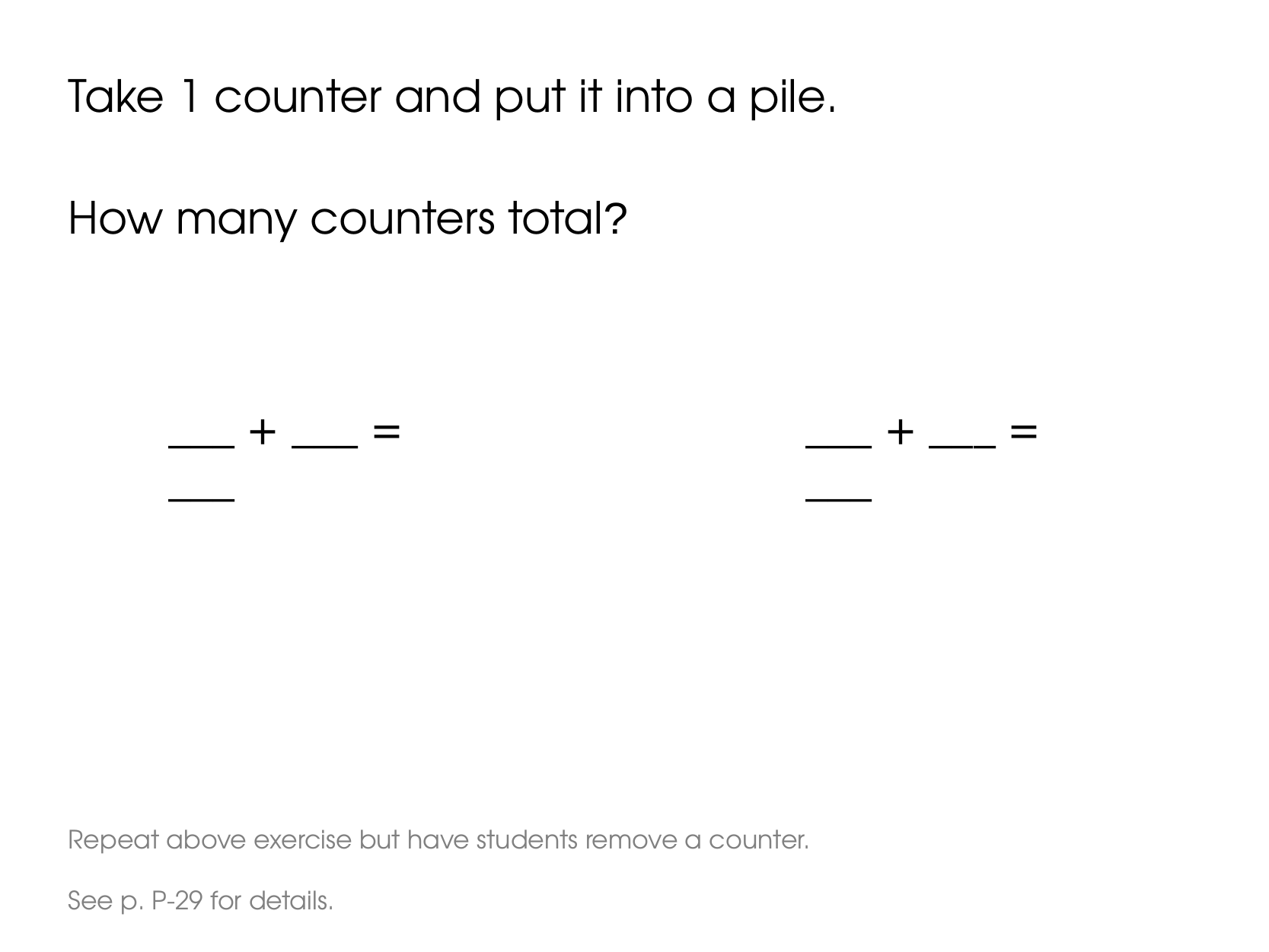

Take 1 counter and put it into a pile.
How many counters total?
___ + ___ = ___
___ + ___ = ___
Repeat above exercise but have students remove a counter.
See p. P-29 for details.